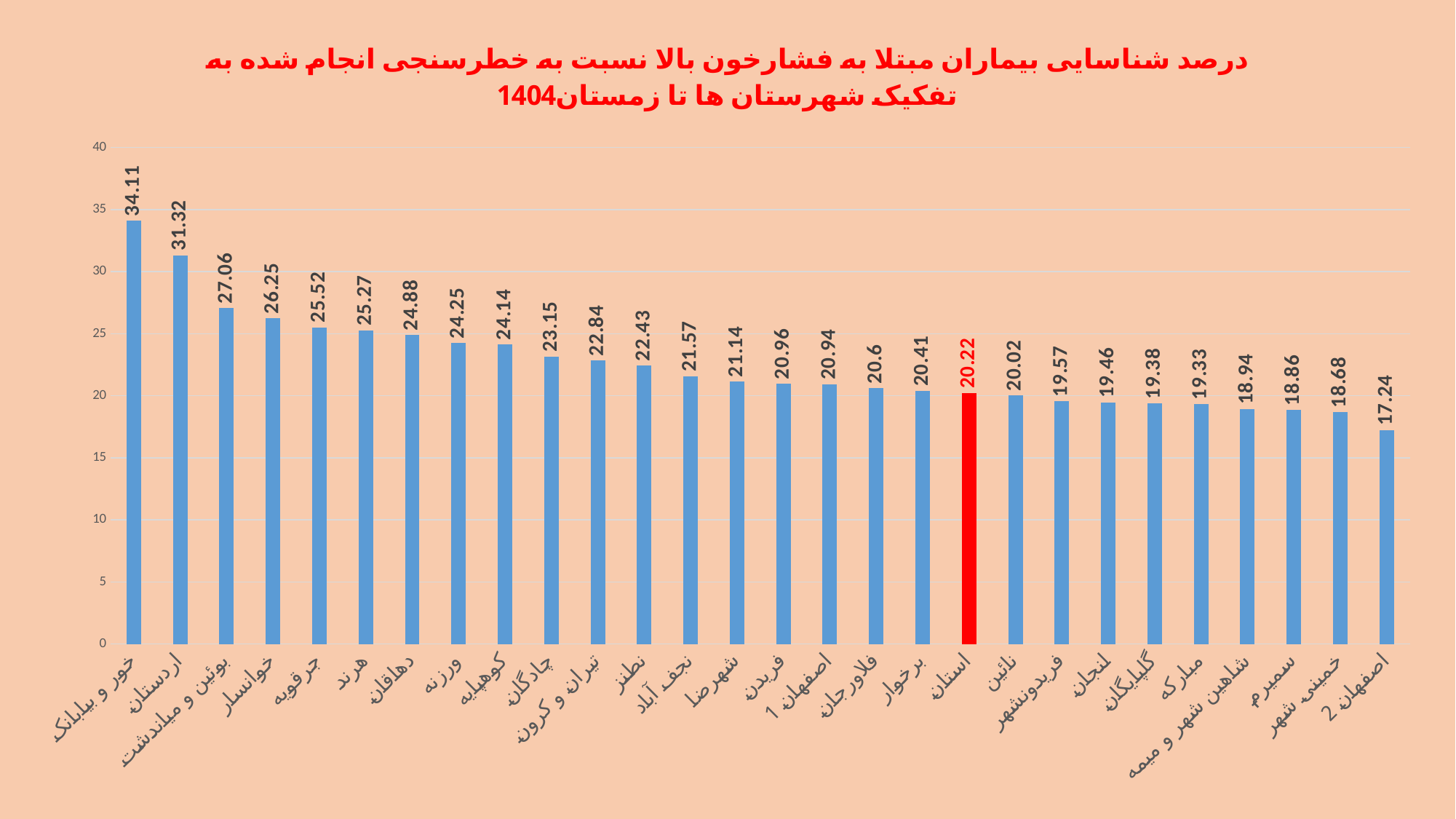

### Chart: درصد شناسایی بیماران مبتلا به فشارخون بالا نسبت به خطرسنجی انجام شده به تفکیک شهرستان ها تا زمستان1404

| Category | شیوع فشارخون تا زمستان 1404 |
|---|---|
| خور و بیابانک | 34.11 |
| اردستان | 31.32 |
| بوئین و میاندشت | 27.06 |
| خوانسار | 26.25 |
| جرقویه | 25.52 |
| هرند | 25.27 |
| دهاقان | 24.88 |
| ورزنه | 24.25 |
| کوهپایه | 24.14 |
| چادگان | 23.15 |
| تیران و کرون | 22.84 |
| نطنز | 22.43 |
| نجف آباد | 21.57 |
| شهرضا | 21.14 |
| فریدن | 20.96 |
| اصفهان 1 | 20.94 |
| فلاورجان | 20.6 |
| برخوار | 20.41 |
| استان | 20.22 |
| نائین | 20.02 |
| فریدونشهر | 19.57 |
| لنجان | 19.46 |
| گلپایگان | 19.38 |
| مبارکه | 19.33 |
| شاهین شهر و میمه | 18.94 |
| سمیرم | 18.86 |
| خمینی شهر | 18.68 |
| اصفهان 2 | 17.24 |